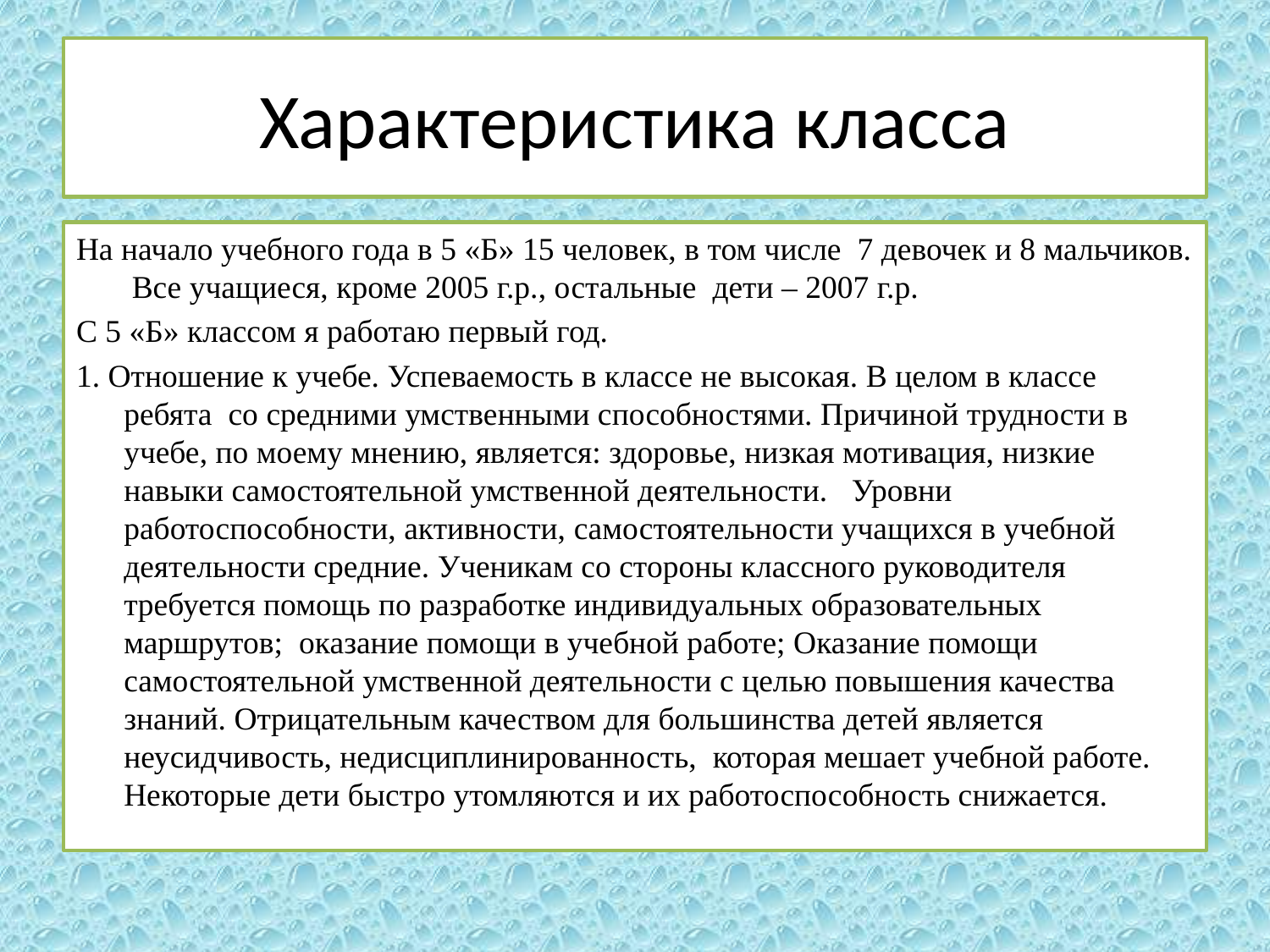

# Характеристика класса
На начало учебного года в 5 «Б» 15 человек, в том числе  7 девочек и 8 мальчиков.  Все учащиеся, кроме 2005 г.р., остальные  дети – 2007 г.р.
С 5 «Б» классом я работаю первый год.
1. Отношение к учебе. Успеваемость в классе не высокая. В целом в классе ребята  со средними умственными способностями. Причиной трудности в учебе, по моему мнению, является: здоровье, низкая мотивация, низкие навыки самостоятельной умственной деятельности.   Уровни работоспособности, активности, самостоятельности учащихся в учебной деятельности средние. Ученикам со стороны классного руководителя требуется помощь по разработке индивидуальных образовательных маршрутов;  оказание помощи в учебной работе; Оказание помощи самостоятельной умственной деятельности с целью повышения качества знаний. Отрицательным качеством для большинства детей является неусидчивость, недисциплинированность,  которая мешает учебной работе. Некоторые дети быстро утомляются и их работоспособность снижается.